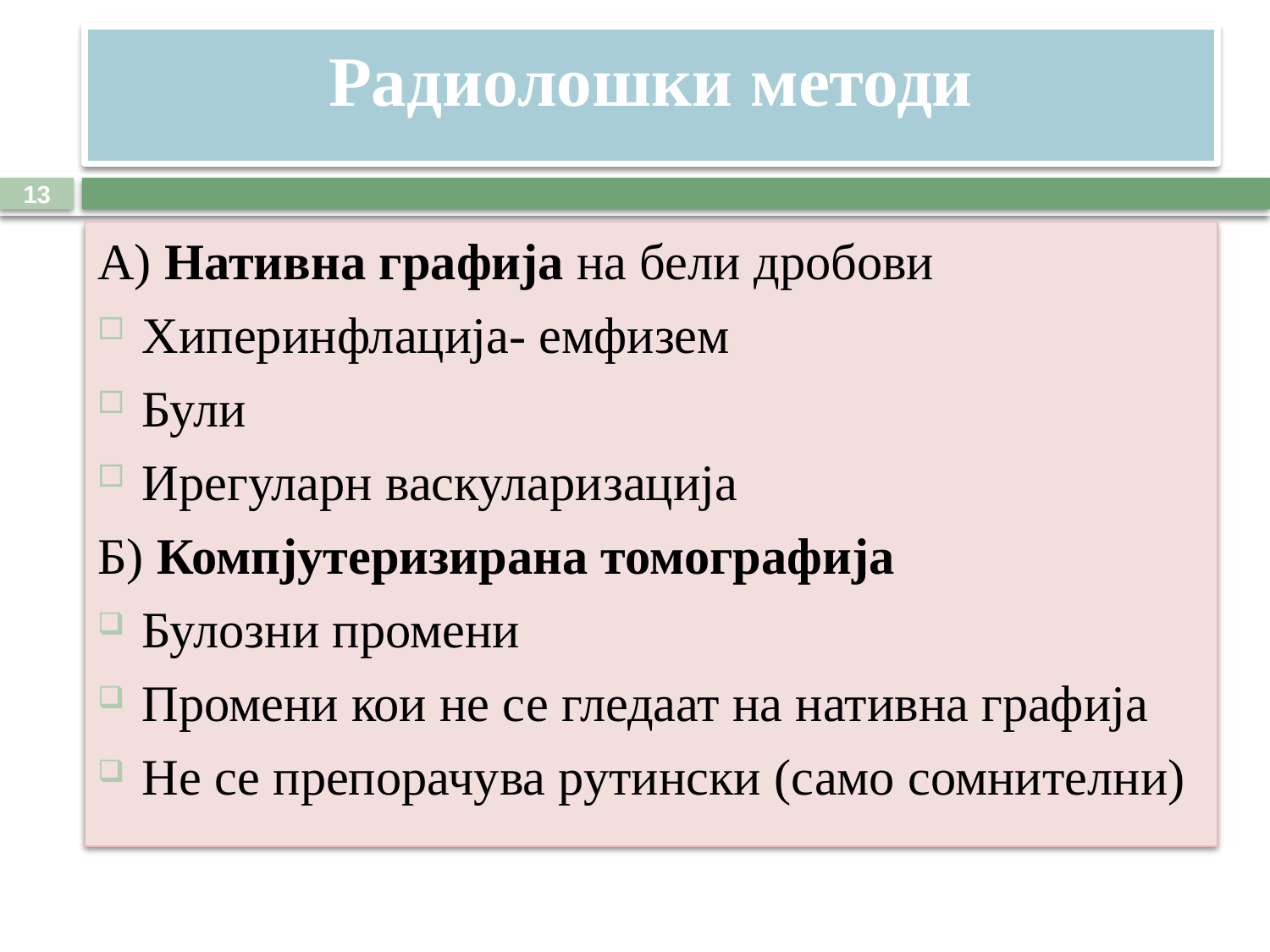

# Радиолошки методи
13
А) Нативна графија на бели дробови
Хиперинфлација- емфизем
Були
Ирегуларн васкуларизација
Б) Компјутеризирана томографија
Булозни промени
Промени кои не се гледаат на нативна графија
Не се препорачува рутински (само сомнителни)